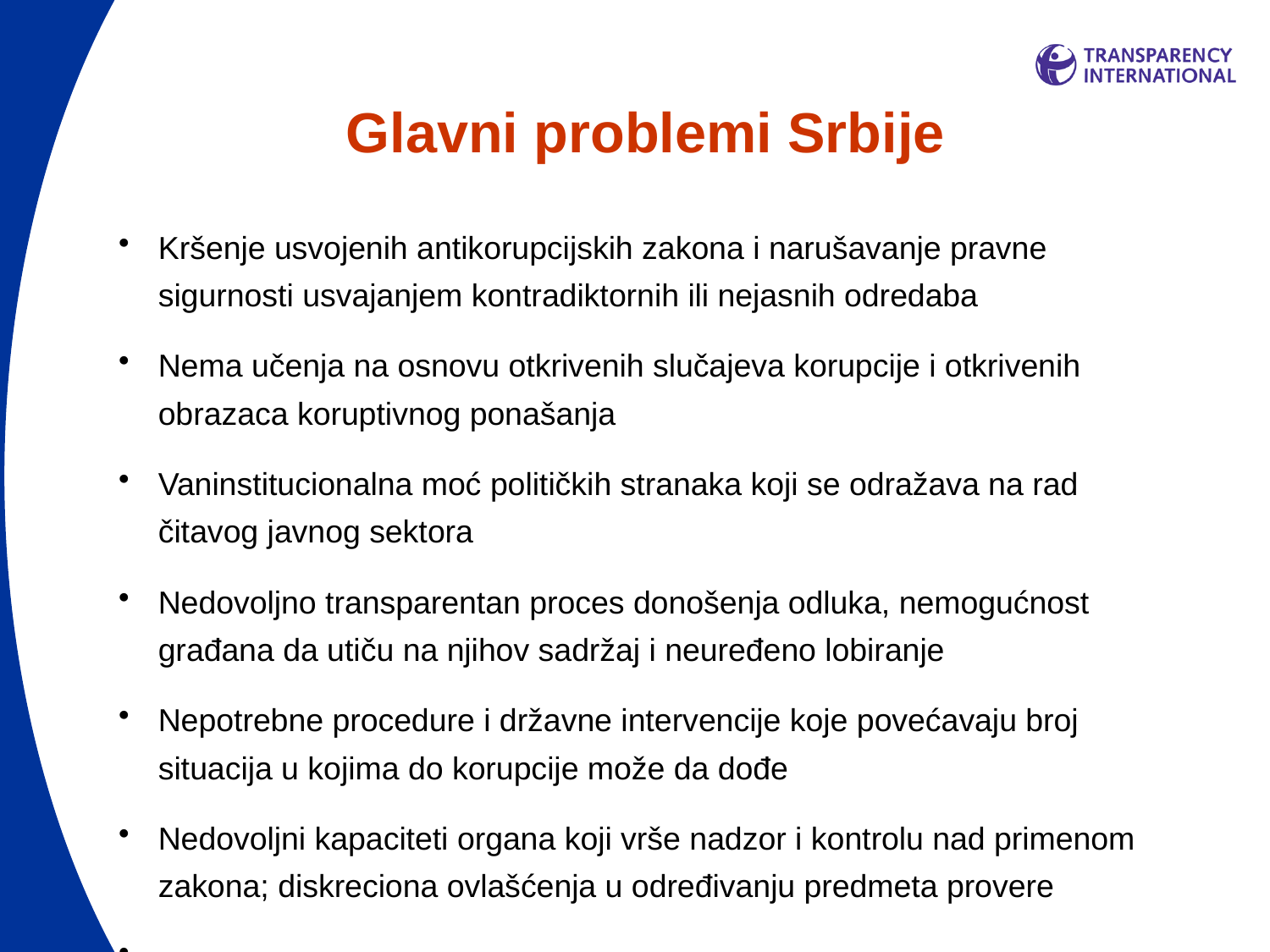

# Glavni problemi Srbije
Kršenje usvojenih antikorupcijskih zakona i narušavanje pravne sigurnosti usvajanjem kontradiktornih ili nejasnih odredaba
Nema učenja na osnovu otkrivenih slučajeva korupcije i otkrivenih obrazaca koruptivnog ponašanja
Vaninstitucionalna moć političkih stranaka koji se odražava na rad čitavog javnog sektora
Nedovoljno transparentan proces donošenja odluka, nemogućnost građana da utiču na njihov sadržaj i neuređeno lobiranje
Nepotrebne procedure i državne intervencije koje povećavaju broj situacija u kojima do korupcije može da dođe
Nedovoljni kapaciteti organa koji vrše nadzor i kontrolu nad primenom zakona; diskreciona ovlašćenja u određivanju predmeta provere